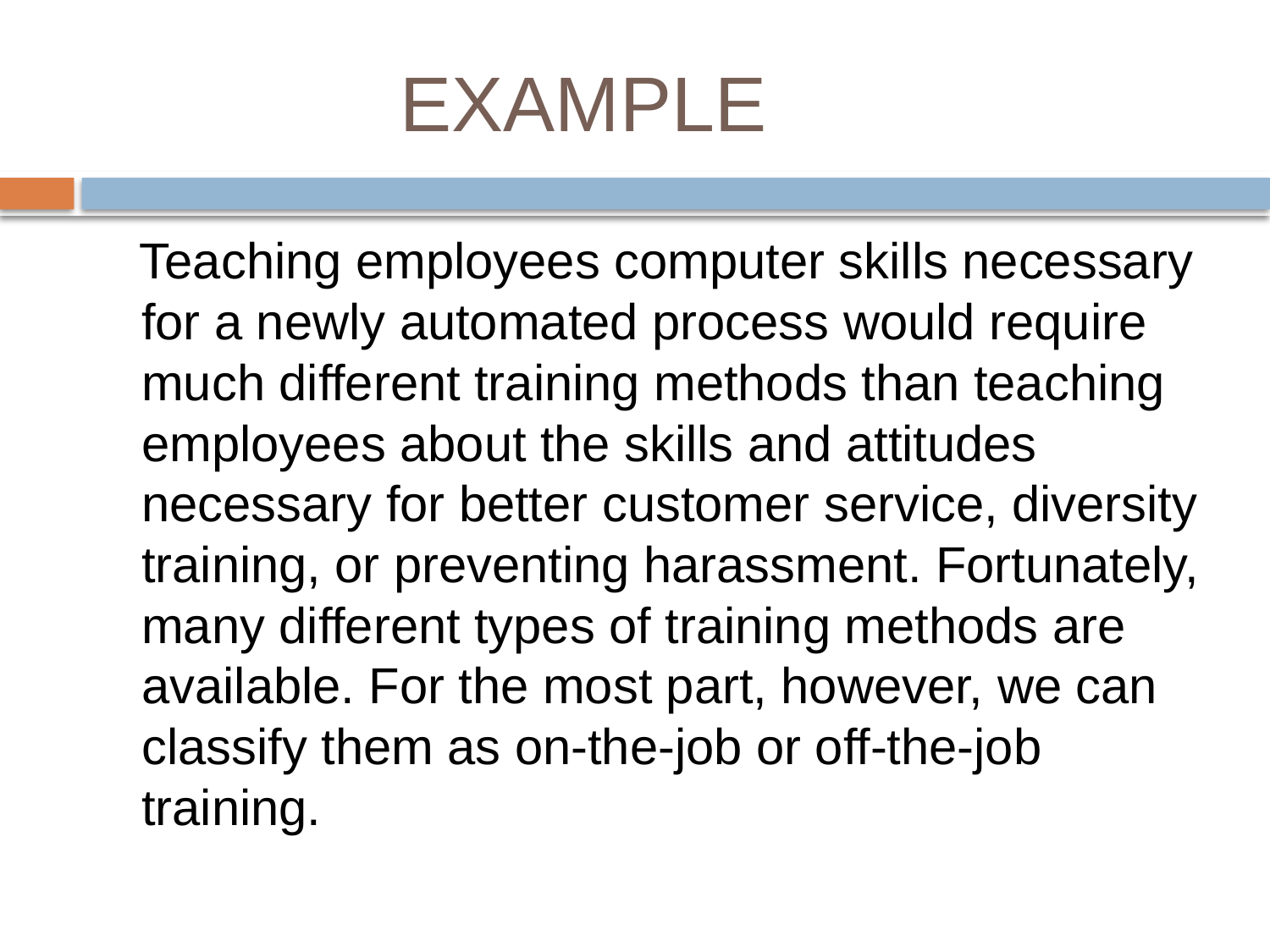

# EXAMPLE
   Teaching employees computer skills necessary for a newly automated process would require much different training methods than teaching employees about the skills and attitudes necessary for better customer service, diversity training, or preventing harassment. Fortunately, many different types of training methods are available. For the most part, however, we can classify them as on-the-job or off-the-job training.